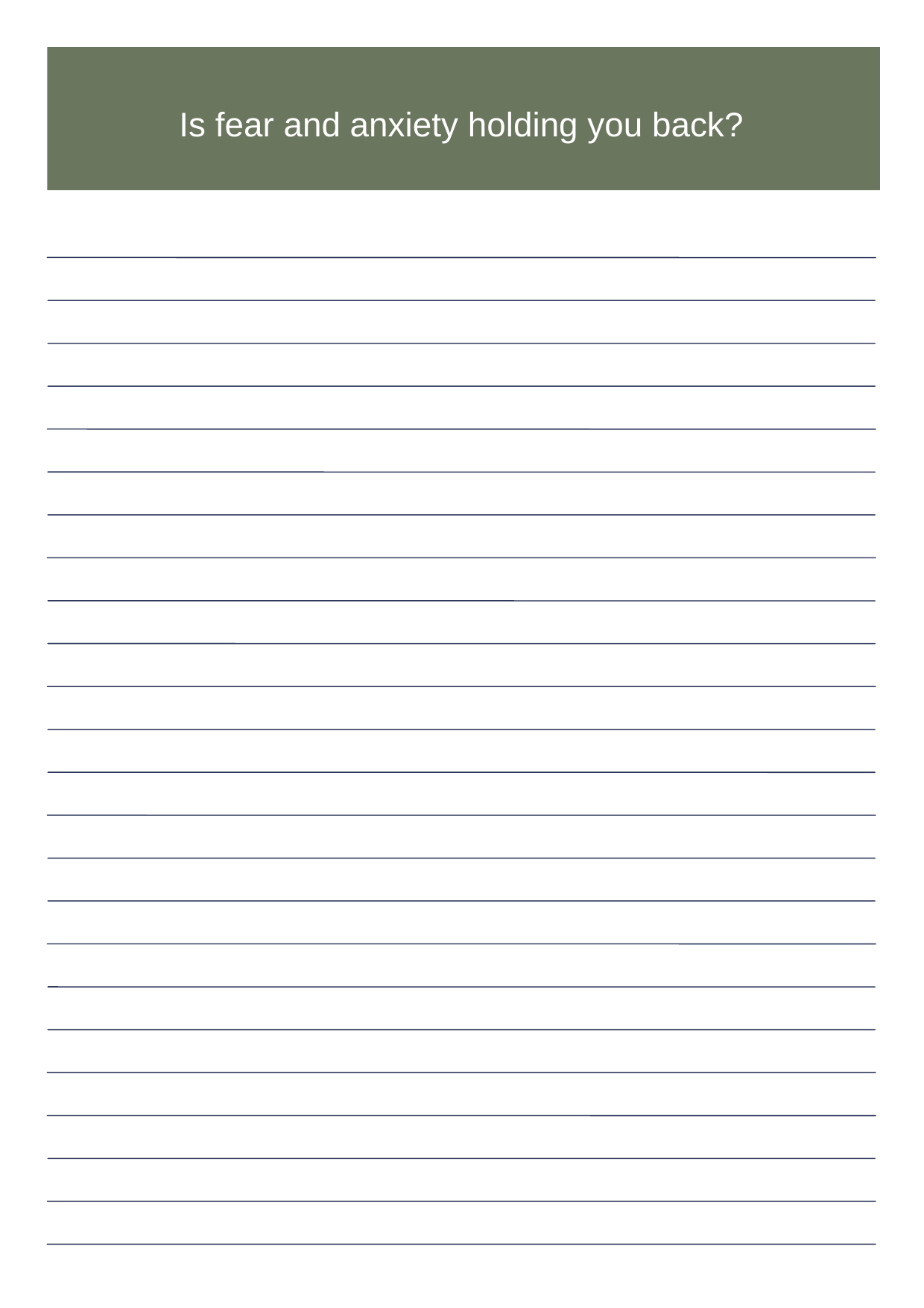

Is fear and anxiety holding you back?